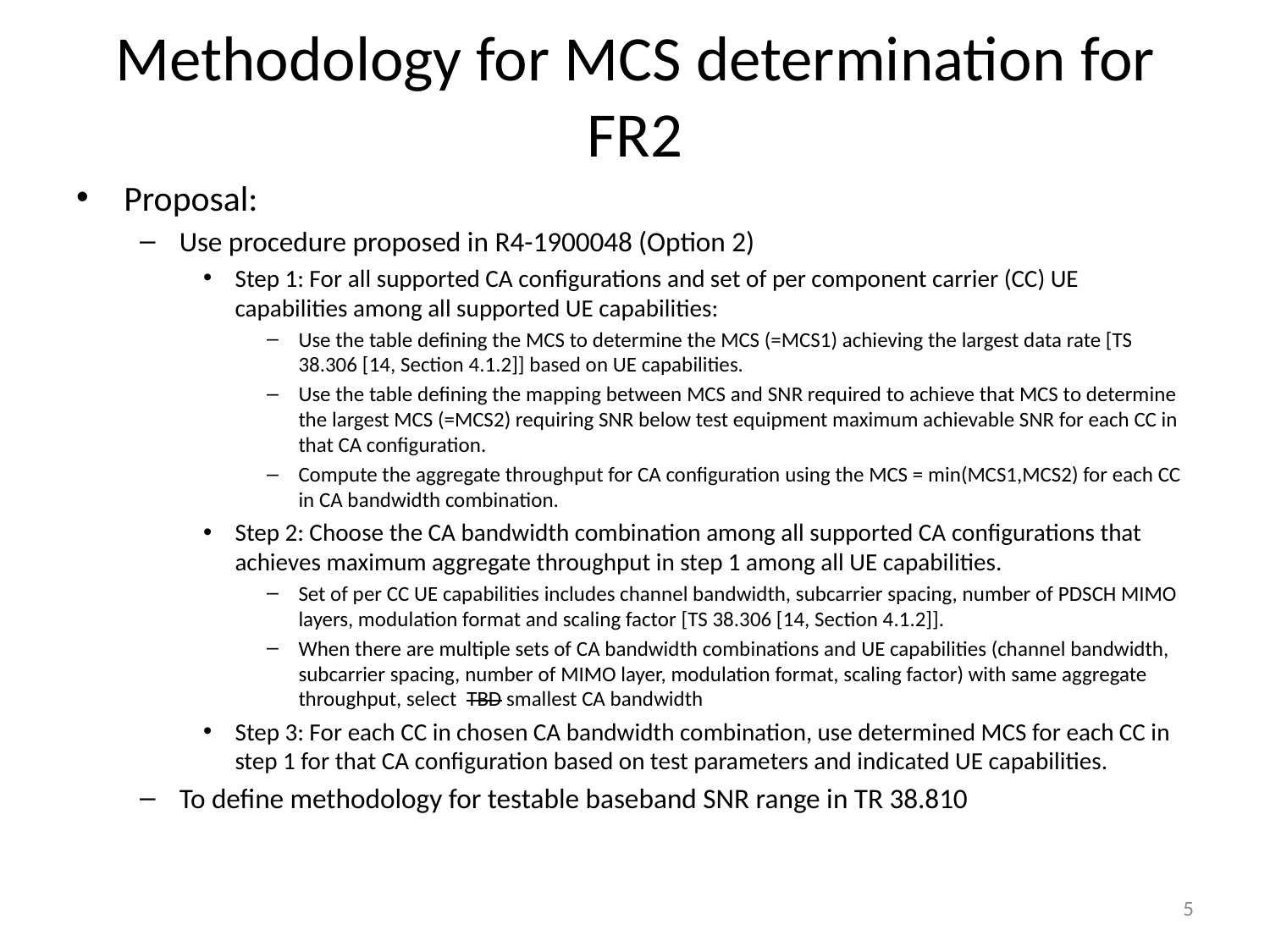

# Methodology for MCS determination for FR2
Proposal:
Use procedure proposed in R4-1900048 (Option 2)
Step 1: For all supported CA configurations and set of per component carrier (CC) UE capabilities among all supported UE capabilities:
Use the table defining the MCS to determine the MCS (=MCS1) achieving the largest data rate [TS 38.306 [14, Section 4.1.2]] based on UE capabilities.
Use the table defining the mapping between MCS and SNR required to achieve that MCS to determine the largest MCS (=MCS2) requiring SNR below test equipment maximum achievable SNR for each CC in that CA configuration.
Compute the aggregate throughput for CA configuration using the MCS = min(MCS1,MCS2) for each CC in CA bandwidth combination.
Step 2: Choose the CA bandwidth combination among all supported CA configurations that achieves maximum aggregate throughput in step 1 among all UE capabilities.
Set of per CC UE capabilities includes channel bandwidth, subcarrier spacing, number of PDSCH MIMO layers, modulation format and scaling factor [TS 38.306 [14, Section 4.1.2]].
When there are multiple sets of CA bandwidth combinations and UE capabilities (channel bandwidth, subcarrier spacing, number of MIMO layer, modulation format, scaling factor) with same aggregate throughput, select  TBD smallest CA bandwidth
Step 3: For each CC in chosen CA bandwidth combination, use determined MCS for each CC in step 1 for that CA configuration based on test parameters and indicated UE capabilities.
To define methodology for testable baseband SNR range in TR 38.810

5